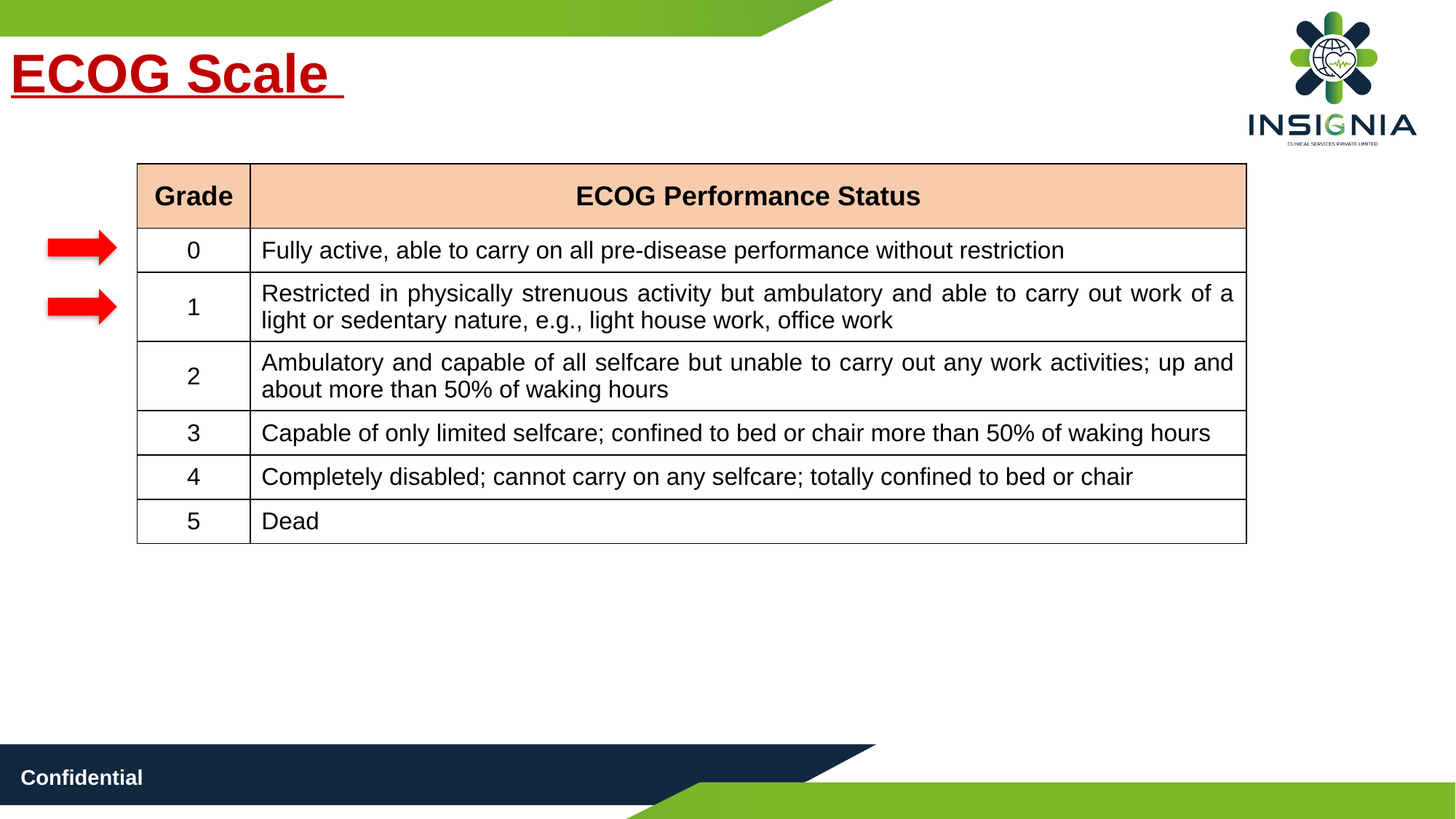

ECOG Scale
| Grade | ECOG Performance Status |
| --- | --- |
| 0 | Fully active, able to carry on all pre-disease performance without restriction |
| 1 | Restricted in physically strenuous activity but ambulatory and able to carry out work of a light or sedentary nature, e.g., light house work, office work |
| 2 | Ambulatory and capable of all selfcare but unable to carry out any work activities; up and about more than 50% of waking hours |
| 3 | Capable of only limited selfcare; confined to bed or chair more than 50% of waking hours |
| 4 | Completely disabled; cannot carry on any selfcare; totally confined to bed or chair |
| 5 | Dead |

Confidential